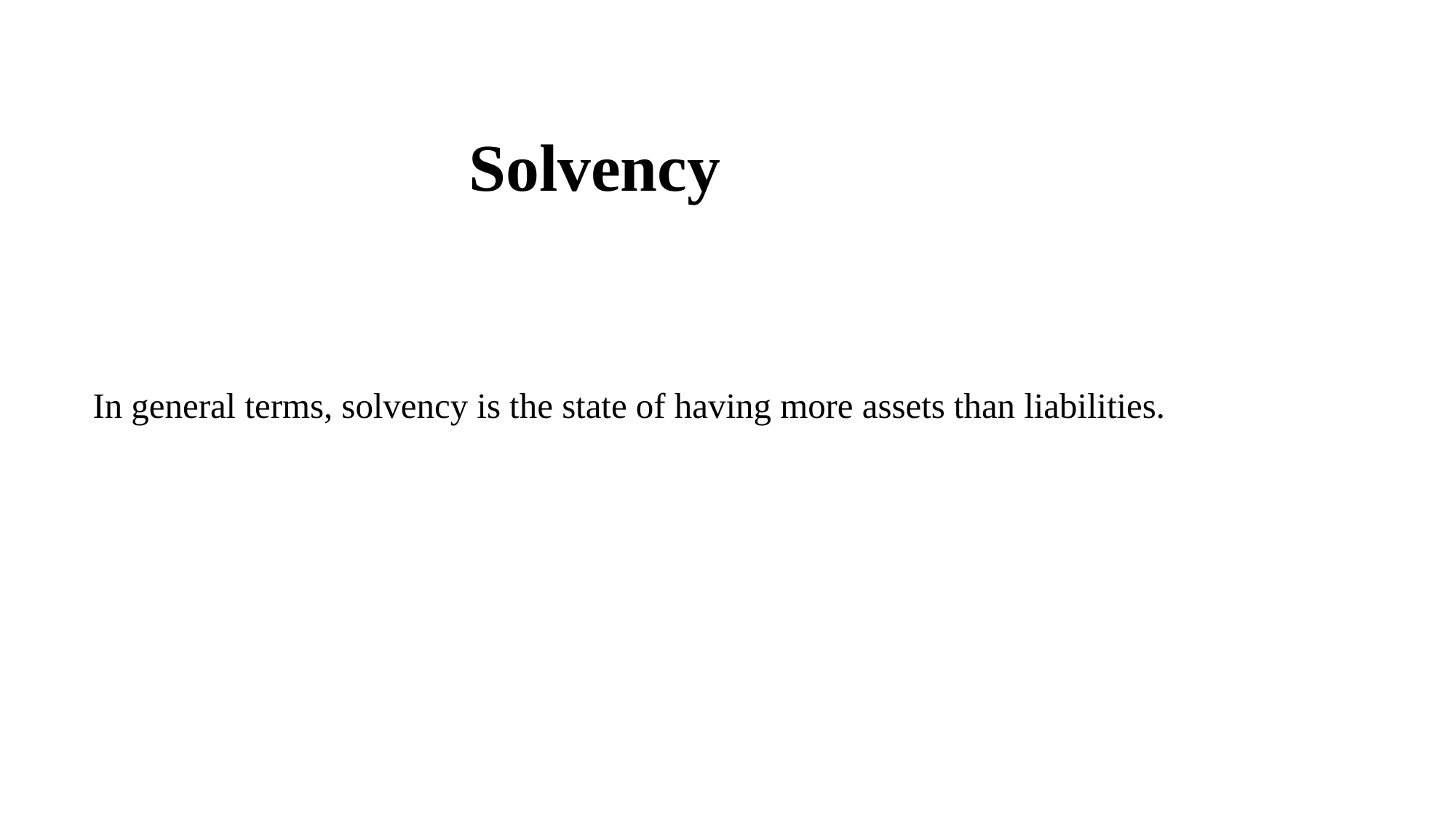

# Solvency
In general terms, solvency is the state of having more assets than liabilities.